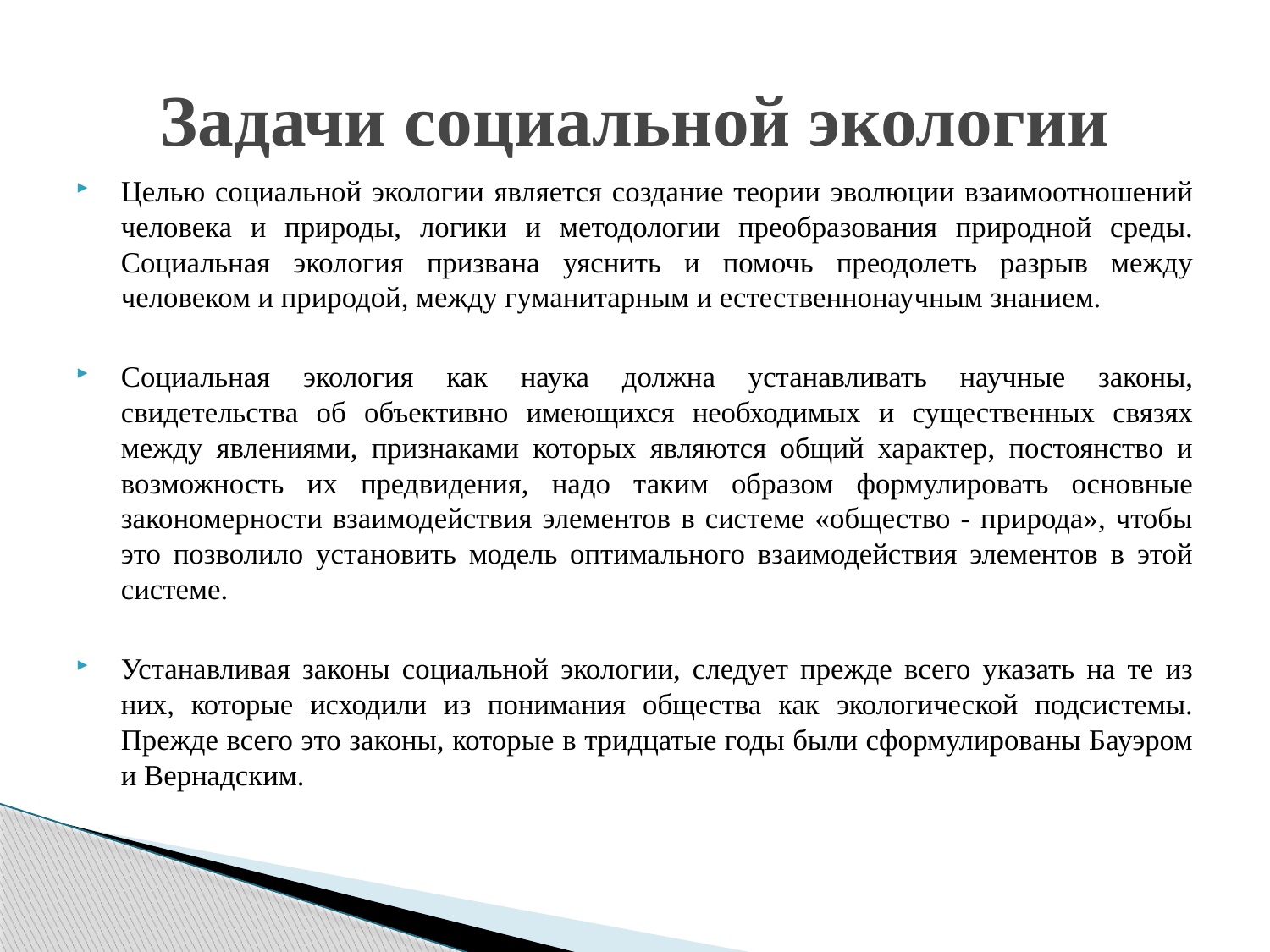

# Задачи социальной экологии
Целью социальной экологии является создание теории эволюции взаимоотношений человека и природы, логики и методологии преобразования природной среды. Социальная экология призвана уяснить и помочь преодолеть разрыв между человеком и природой, между гуманитарным и естественнонаучным знанием.

Социальная экология как наука должна устанавливать научные законы, свидетельства об объективно имеющихся необходимых и существенных связях между явлениями, признаками которых являются общий характер, постоянство и возможность их предвидения, надо таким образом формулировать основные закономерности взаимодействия элементов в системе «общество - природа», чтобы это позволило установить модель оптимального взаимодействия элементов в этой системе.

Устанавливая законы социальной экологии, следует прежде всего указать на те из них, которые исходили из понимания общества как экологической подсистемы. Прежде всего это законы, которые в тридцатые годы были сформулированы Бауэром и Вернадским.